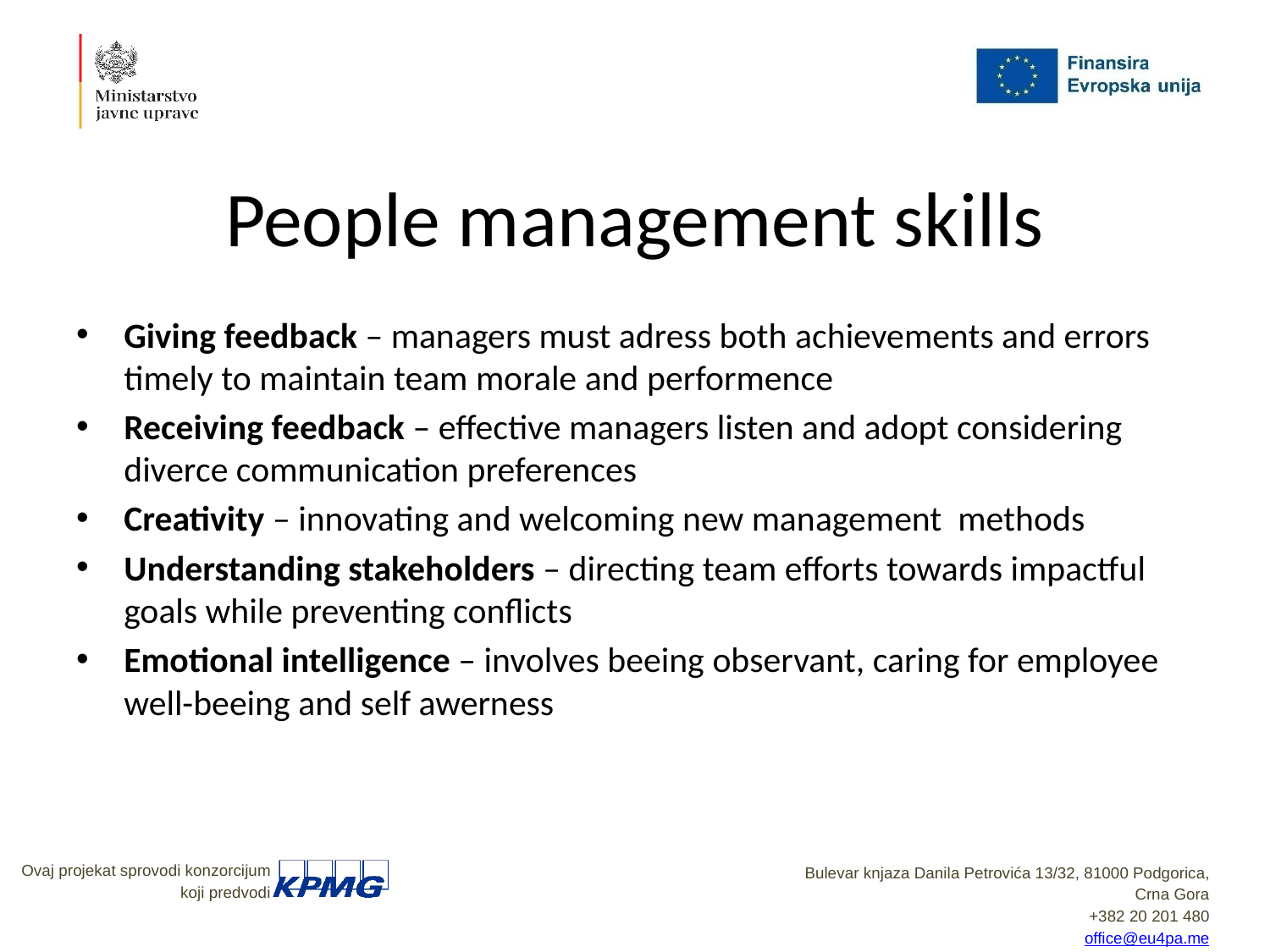

# People management skills

Giving feedback – managers must adress both achievements and errors timely to maintain team morale and performence
Receiving feedback – effective managers listen and adopt considering diverce communication preferences
Creativity – innovating and welcoming new management  methods
Understanding stakeholders – directing team efforts towards impactful goals while preventing conflicts
Emotional intelligence – involves beeing observant, caring for employee well-beeing and self awerness